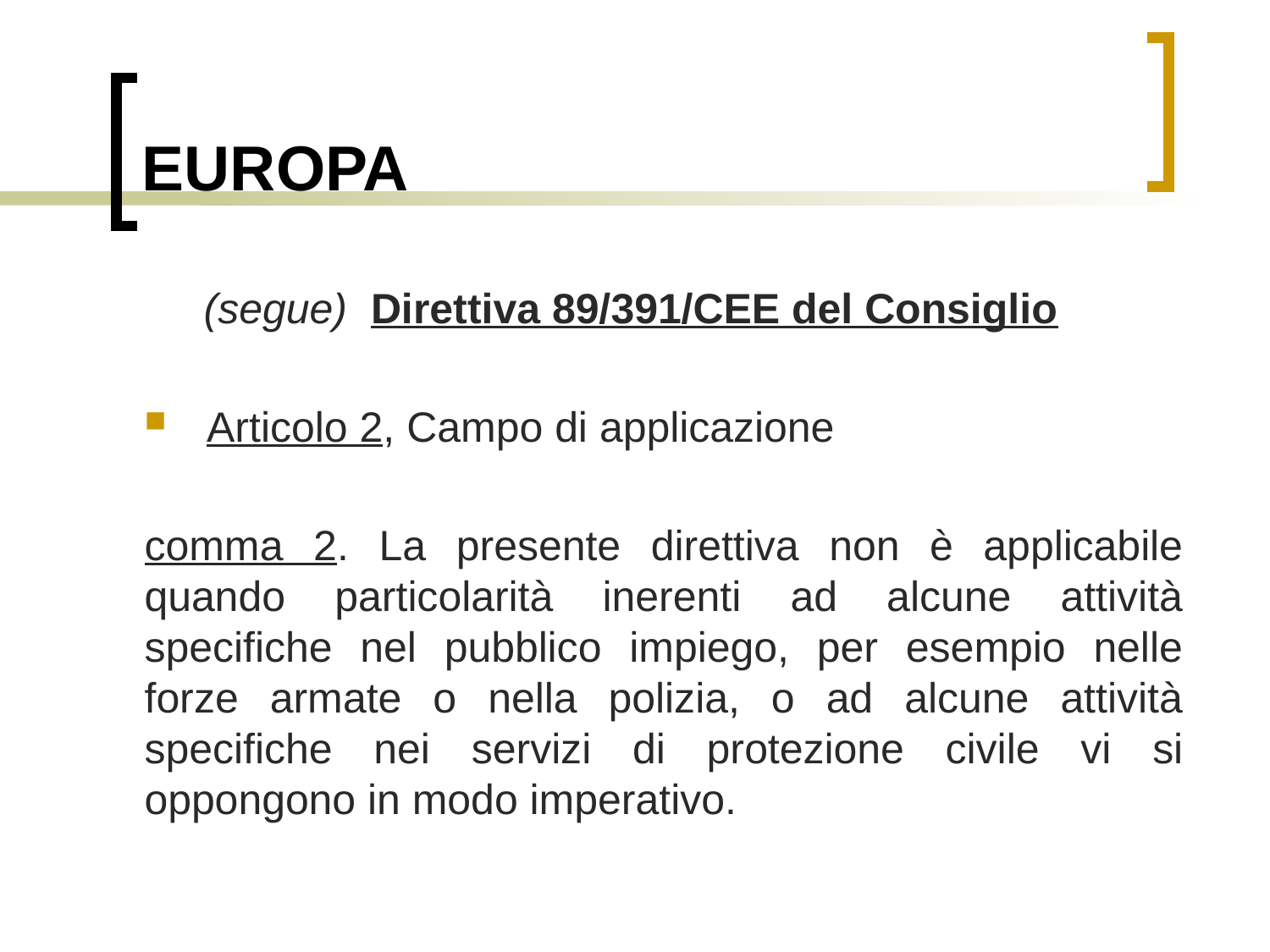

# EUROPA
     (segue)  Direttiva 89/391/CEE del Consiglio

Articolo 2, Campo di applicazione

comma 2. La presente direttiva non è applicabile quando particolarità inerenti ad alcune attività specifiche nel pubblico impiego, per esempio nelle forze armate o nella polizia, o ad alcune attività specifiche nei servizi di protezione civile vi si oppongono in modo imperativo.